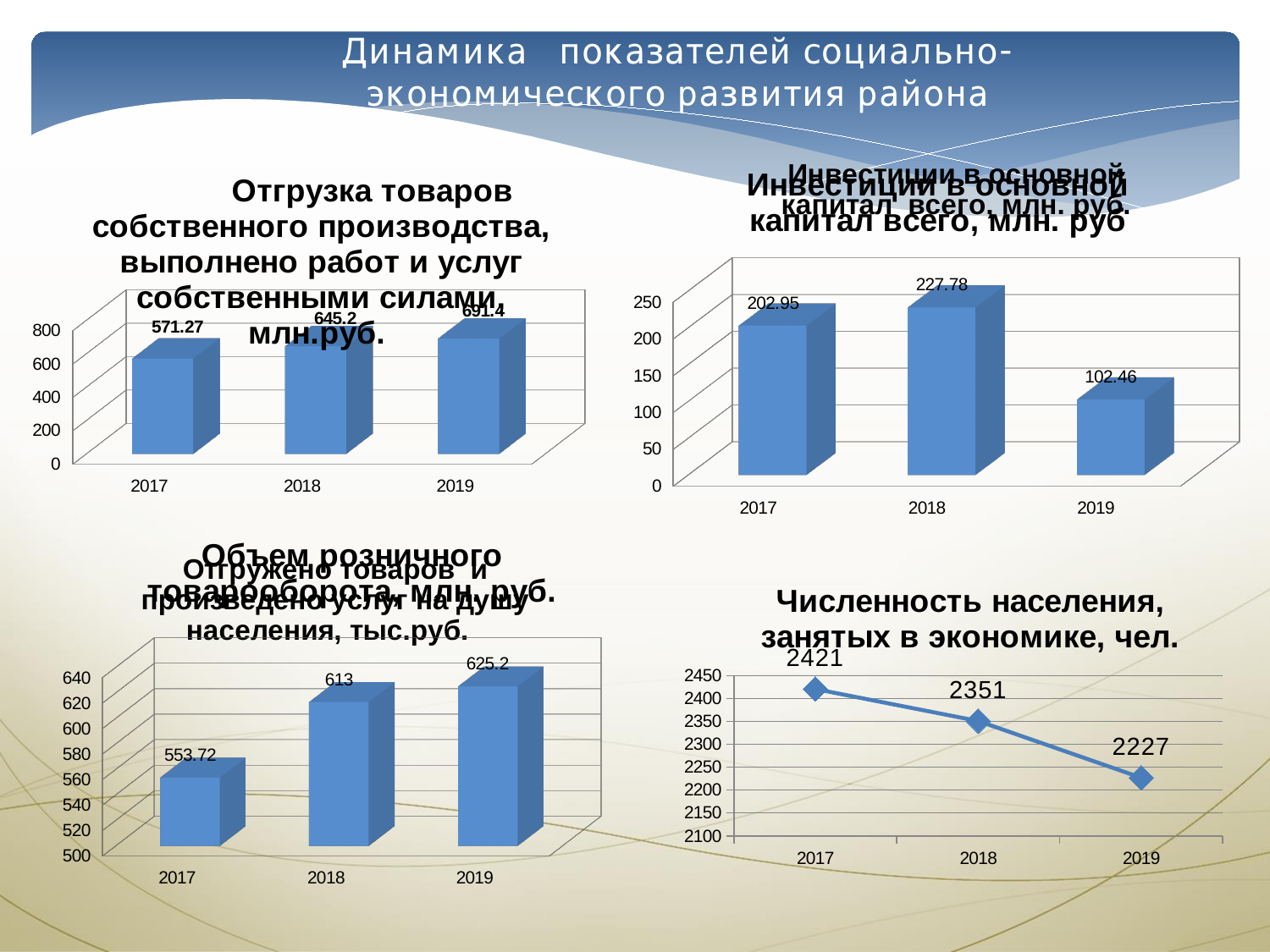

Динамика   показателей социально-экономического развития района

[unsupported chart]

[unsupported chart]

[unsupported chart]

[unsupported chart]

[unsupported chart]

### Chart: Численность населения, занятых в экономике, чел.

| Category | Численность населения, занятых в экономике, чел |
|---|---|
| 2017 | 2421.0 |
| 2018 | 2351.0 |
| 2019 | 2227.0 |